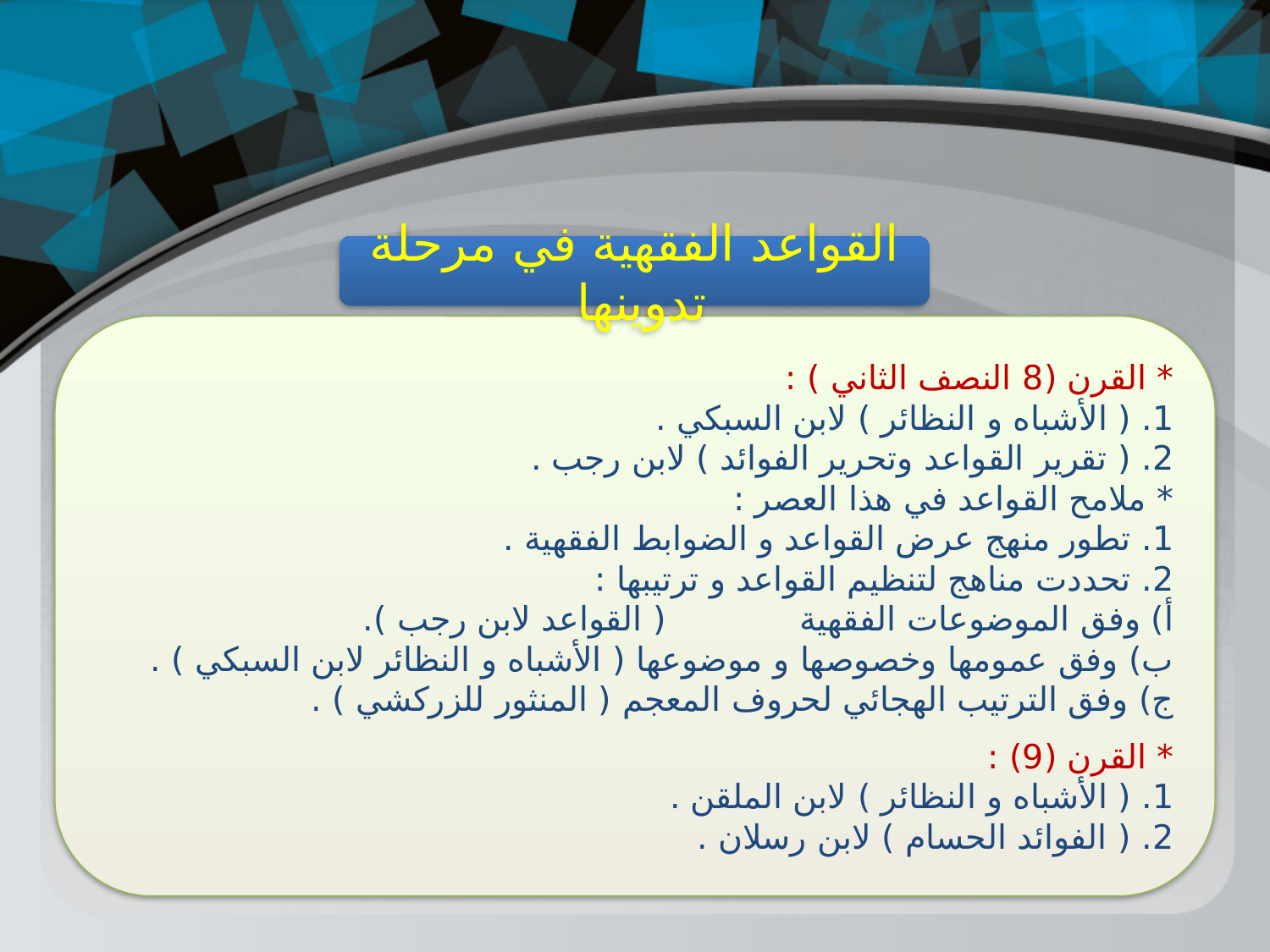

القواعد الفقهية في مرحلة تدوينها
* القرن (8 النصف الثاني ) :
1. ( الأشباه و النظائر ) لابن السبكي .
2. ( تقرير القواعد وتحرير الفوائد ) لابن رجب .
* ملامح القواعد في هذا العصر :
1. تطور منهج عرض القواعد و الضوابط الفقهية .
2. تحددت مناهج لتنظيم القواعد و ترتيبها :
أ) وفق الموضوعات الفقهية    		( القواعد لابن رجب ).
ب) وفق عمومها وخصوصها و موضوعها 	( الأشباه و النظائر لابن السبكي ) .
ج) وفق الترتيب الهجائي لحروف المعجم 	( المنثور للزركشي ) .

* القرن (9) :
1. ( الأشباه و النظائر ) لابن الملقن .
2. ( الفوائد الحسام ) لابن رسلان .